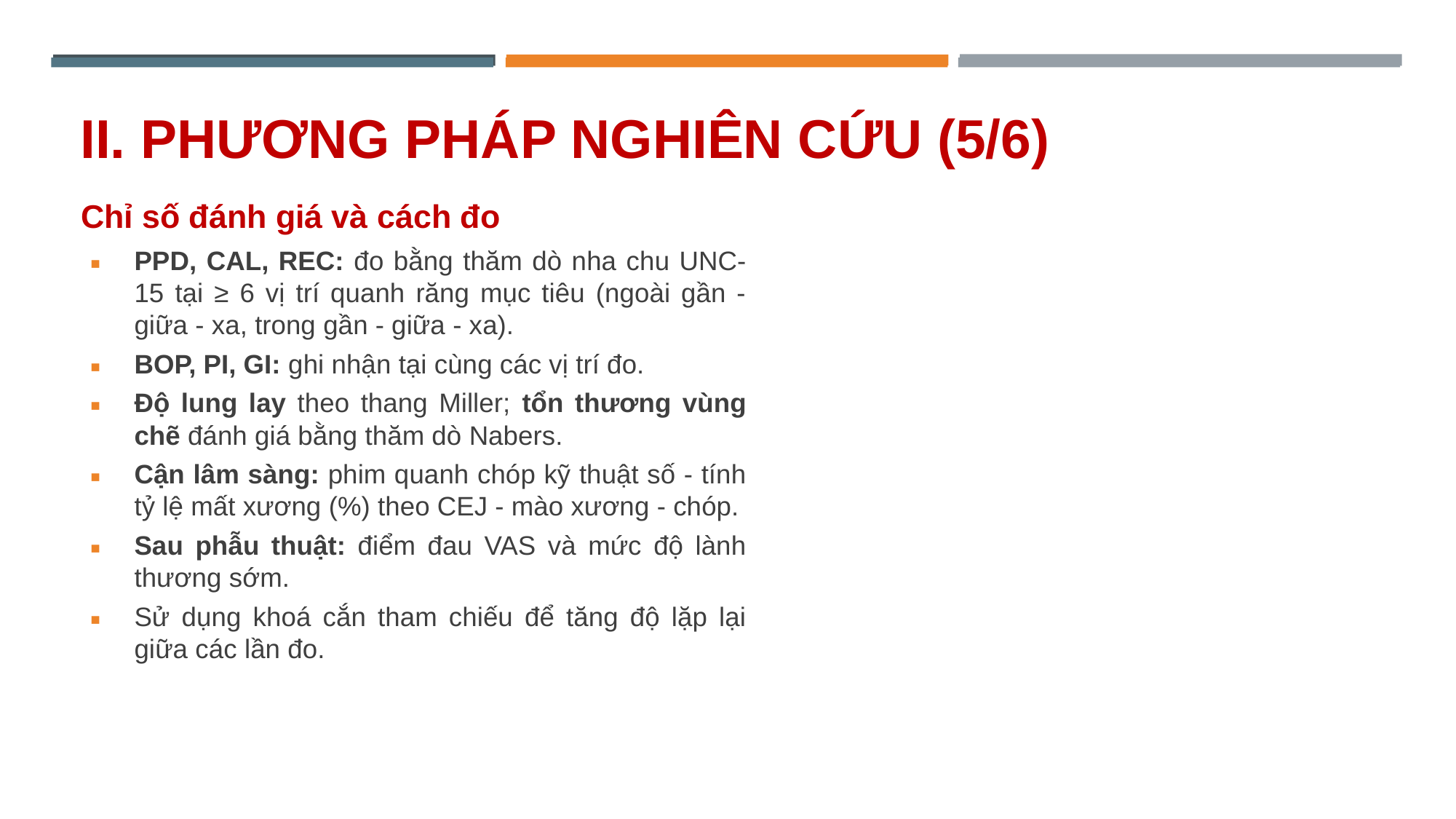

# II. PHƯƠNG PHÁP NGHIÊN CỨU (5/6)
Chỉ số đánh giá và cách đo
PPD, CAL, REC: đo bằng thăm dò nha chu UNC-15 tại ≥ 6 vị trí quanh răng mục tiêu (ngoài gần - giữa - xa, trong gần - giữa - xa).
BOP, PI, GI: ghi nhận tại cùng các vị trí đo.
Độ lung lay theo thang Miller; tổn thương vùng chẽ đánh giá bằng thăm dò Nabers.
Cận lâm sàng: phim quanh chóp kỹ thuật số - tính tỷ lệ mất xương (%) theo CEJ - mào xương - chóp.
Sau phẫu thuật: điểm đau VAS và mức độ lành thương sớm.
Sử dụng khoá cắn tham chiếu để tăng độ lặp lại giữa các lần đo.